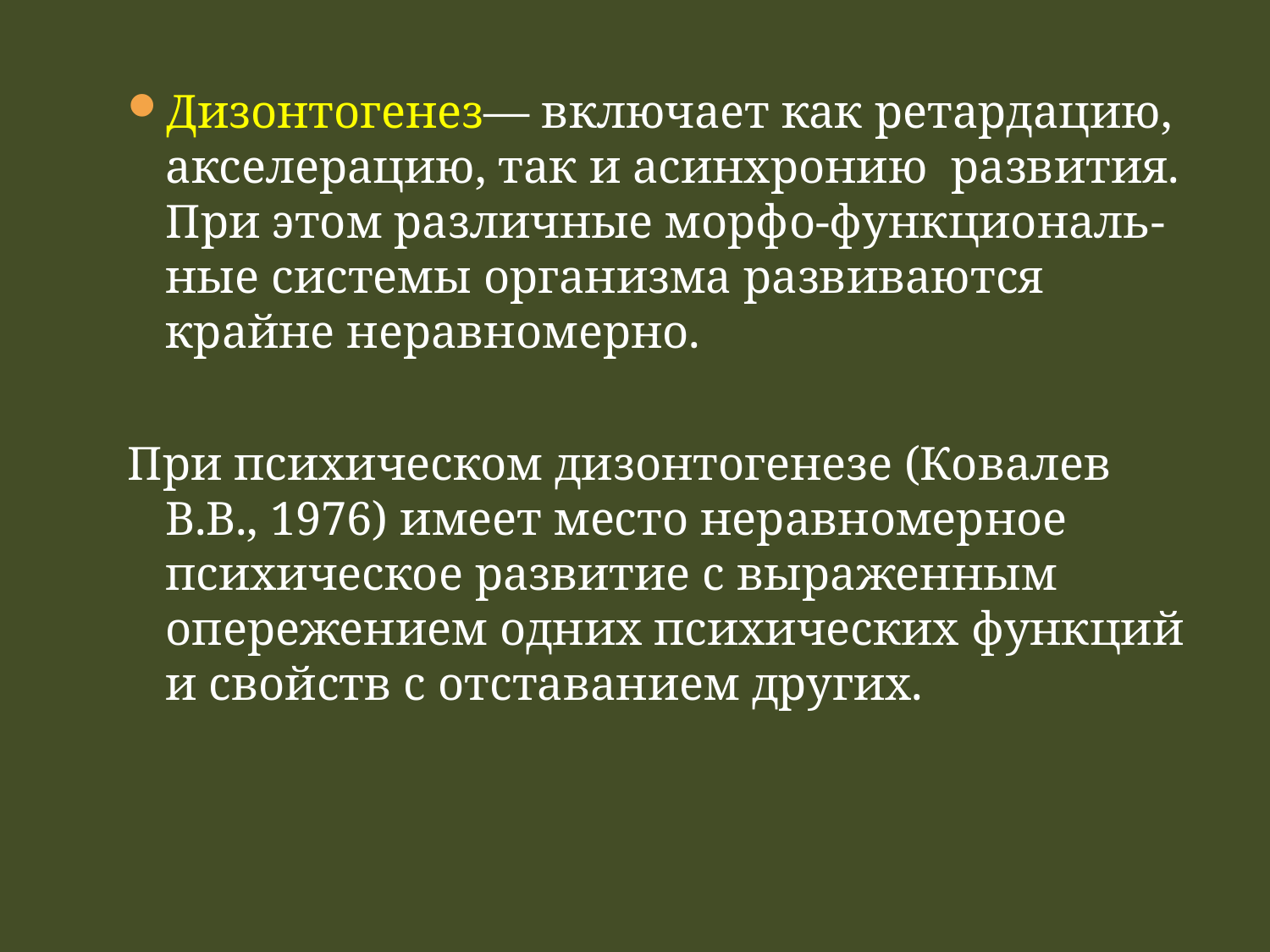

Дизонтогенез— включает как ретардацию, акселерацию, так и асинхронию  развития. При этом различные морфо-функциональ-ные системы организма развиваются крайне неравномерно.

При психическом дизонтогенезе (Ковалев В.В., 1976) имеет место неравномерное психическое развитие с выраженным опережением одних психических функций и свойств с отставанием других.